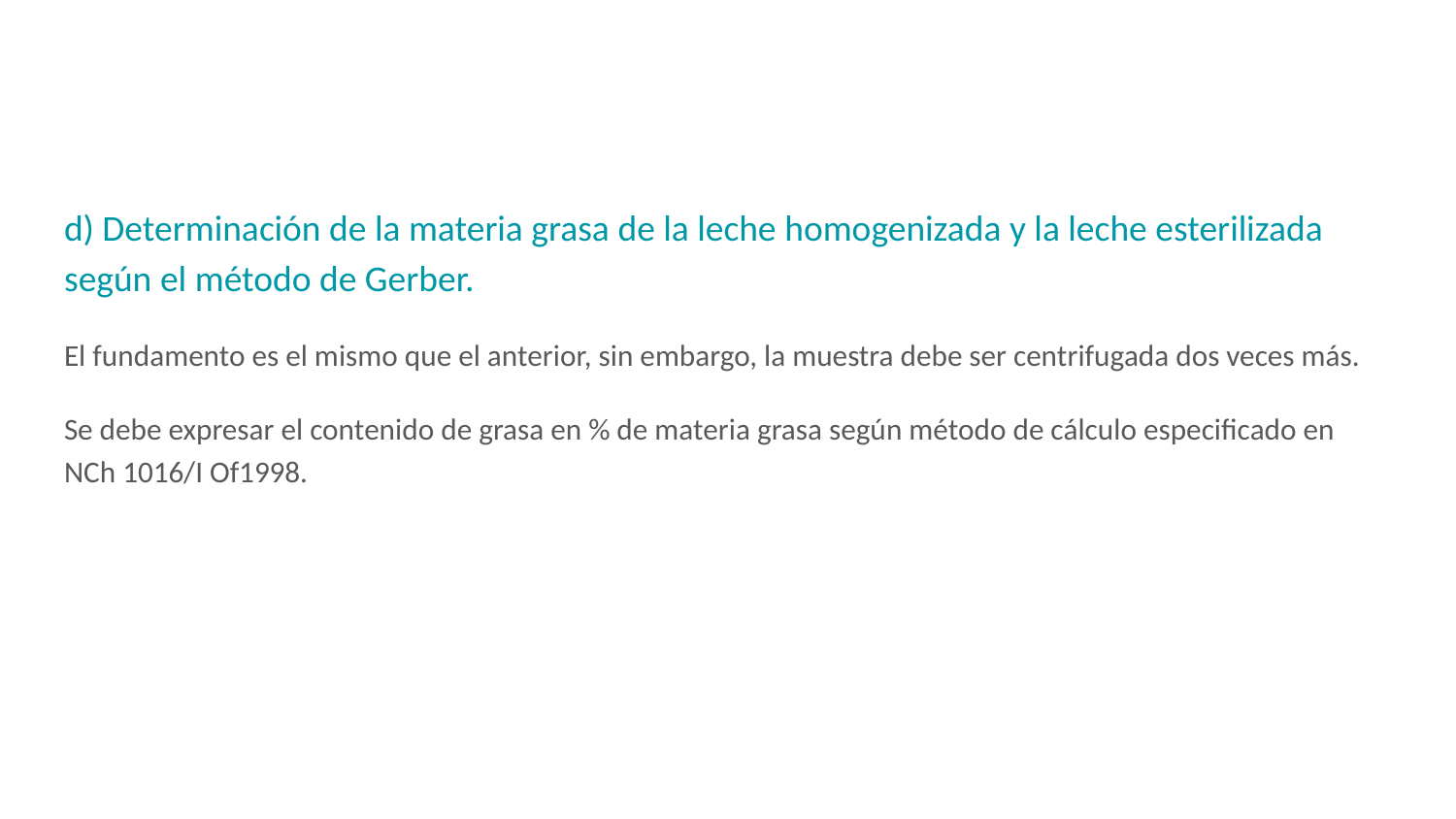

d) Determinación de la materia grasa de la leche homogenizada y la leche esterilizada según el método de Gerber.
El fundamento es el mismo que el anterior, sin embargo, la muestra debe ser centrifugada dos veces más.
Se debe expresar el contenido de grasa en % de materia grasa según método de cálculo especificado en NCh 1016/I Of1998.